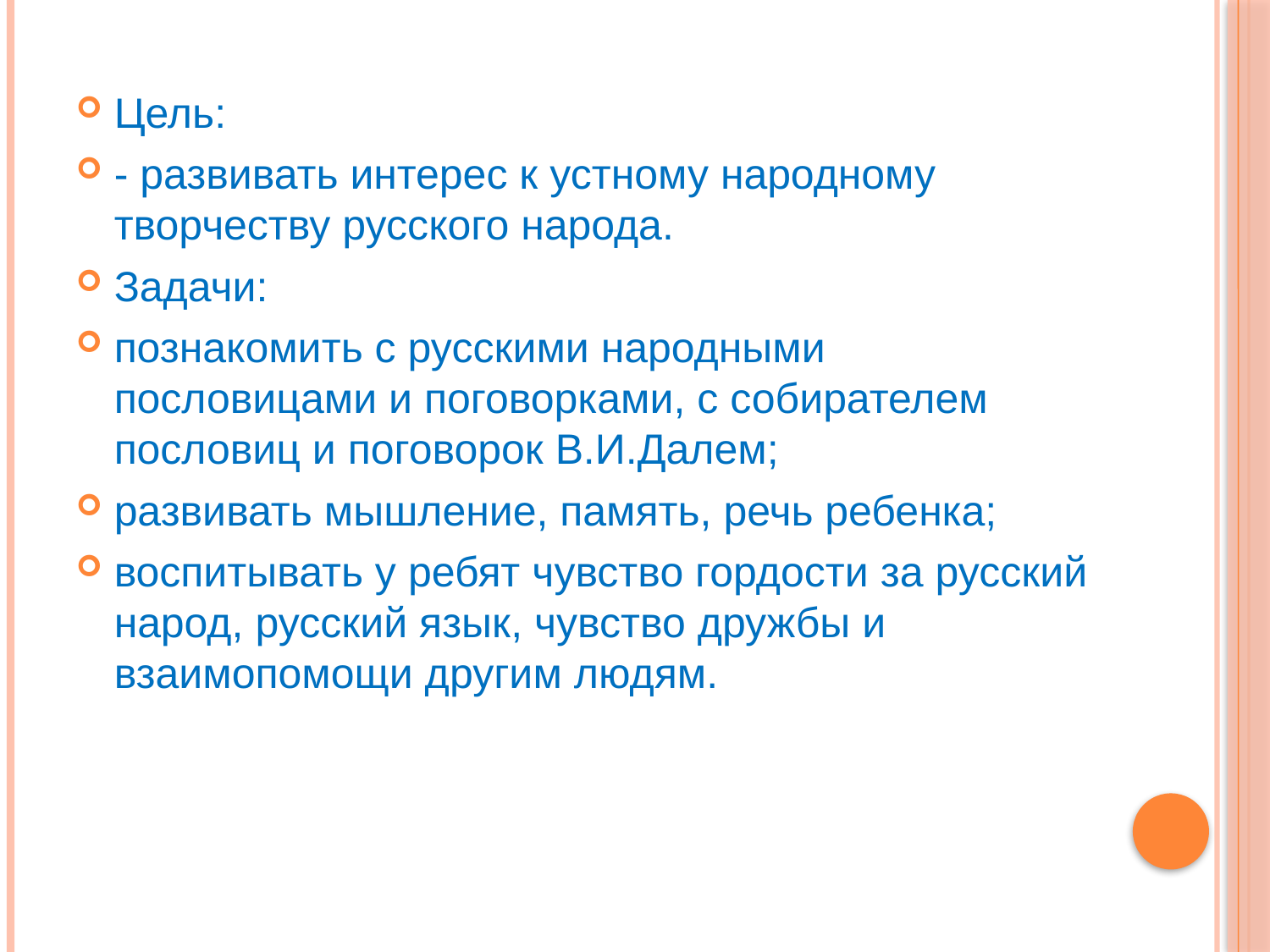

#
Цель:
- развивать интерес к устному народному творчеству русского народа.
Задачи:
познакомить с русскими народными пословицами и поговорками, с собирателем пословиц и поговорок В.И.Далем;
развивать мышление, память, речь ребенка;
воспитывать у ребят чувство гордости за русский народ, русский язык, чувство дружбы и взаимопомощи другим людям.